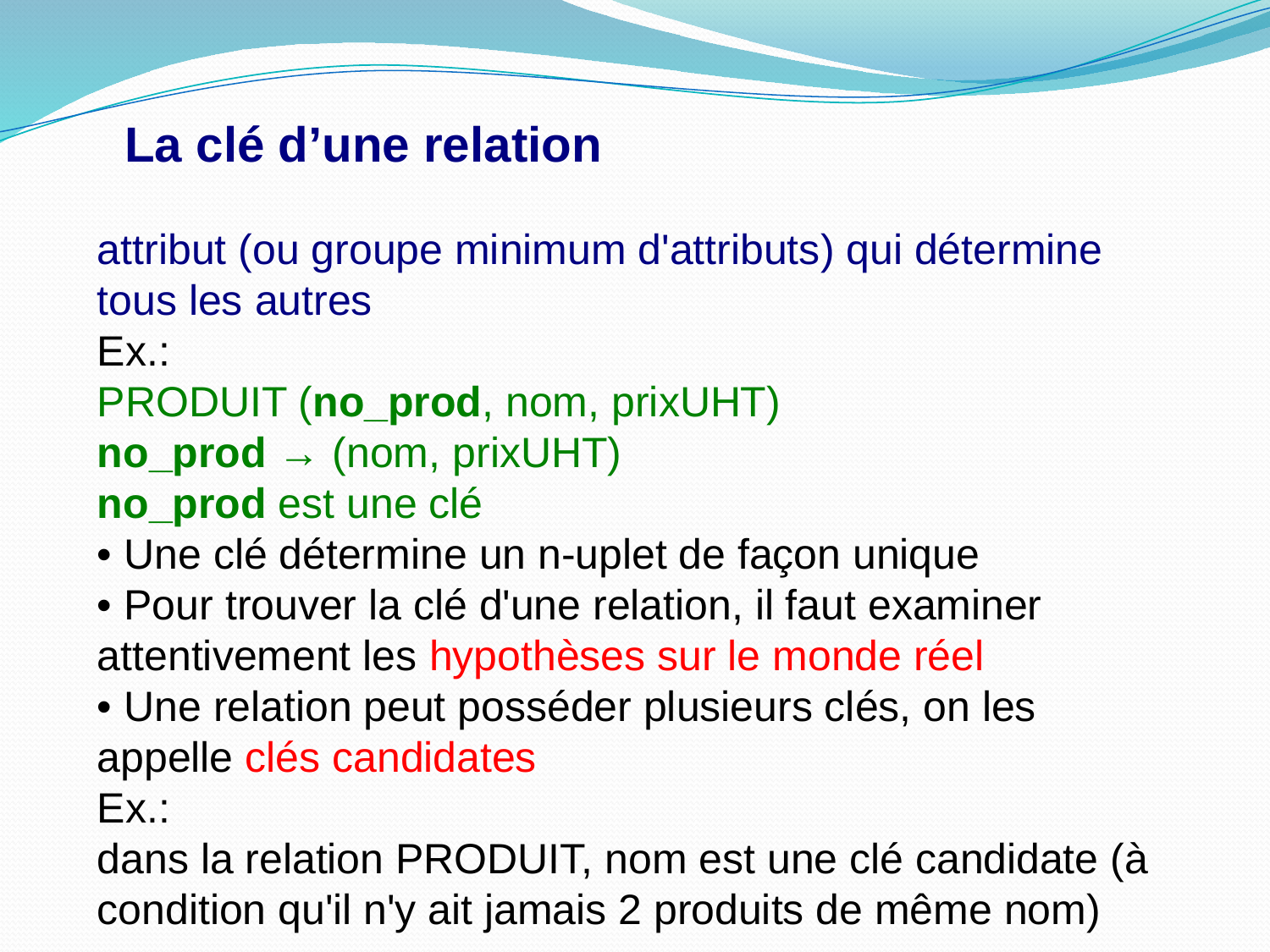

La clé d’une relation

attribut (ou groupe minimum d'attributs) qui détermine
tous les autres
Ex.:
PRODUIT (no_prod, nom, prixUHT)
no_prod → (nom, prixUHT)
no_prod est une clé
• Une clé détermine un n-uplet de façon unique
• Pour trouver la clé d'une relation, il faut examiner
attentivement les hypothèses sur le monde réel
• Une relation peut posséder plusieurs clés, on les
appelle clés candidates
Ex.:
dans la relation PRODUIT, nom est une clé candidate (à
condition qu'il n'y ait jamais 2 produits de même nom)